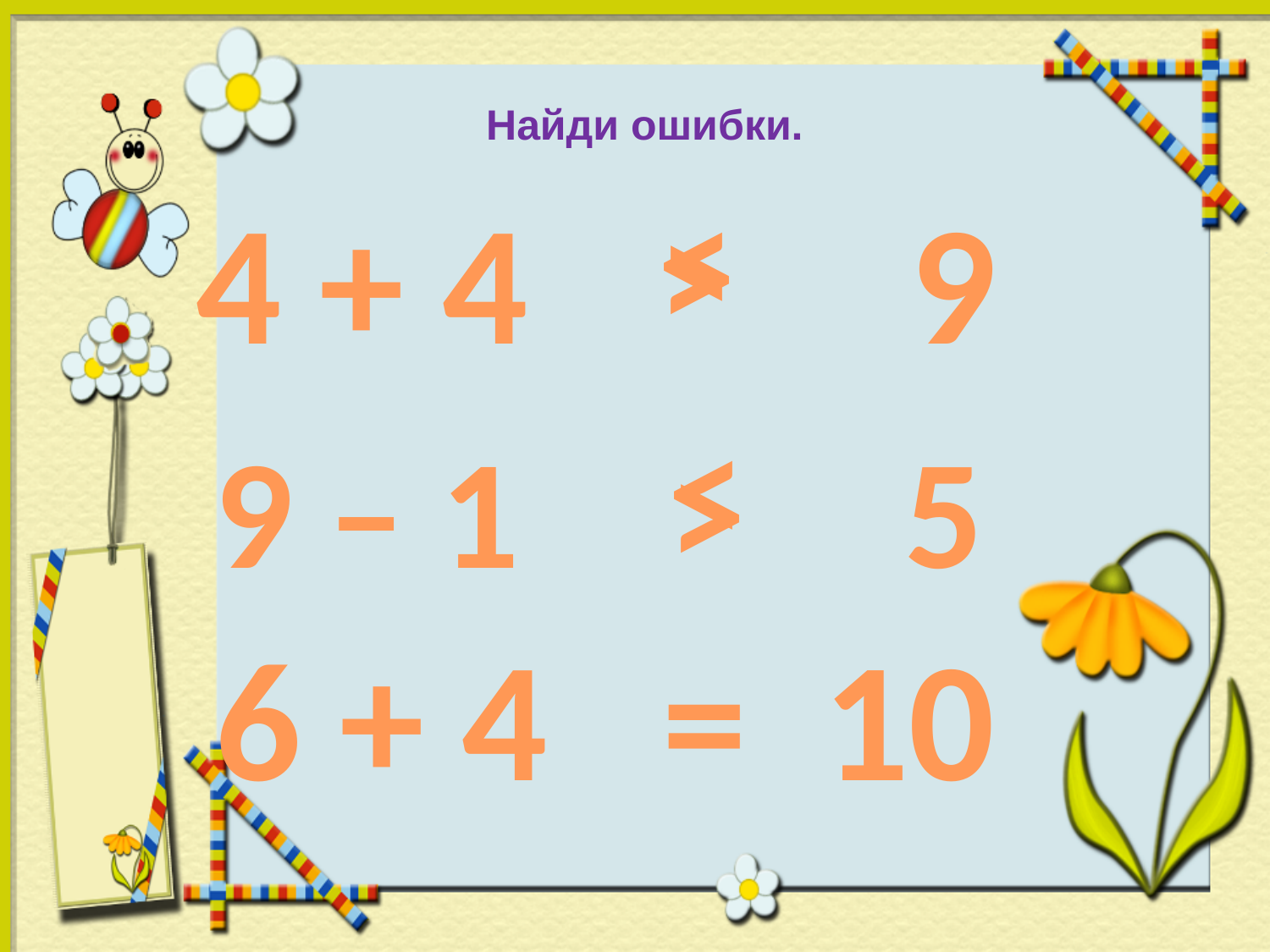

Найди ошибки.
4 + 4          9
>
>
9 – 1           5
>
>
6 + 4   =  10